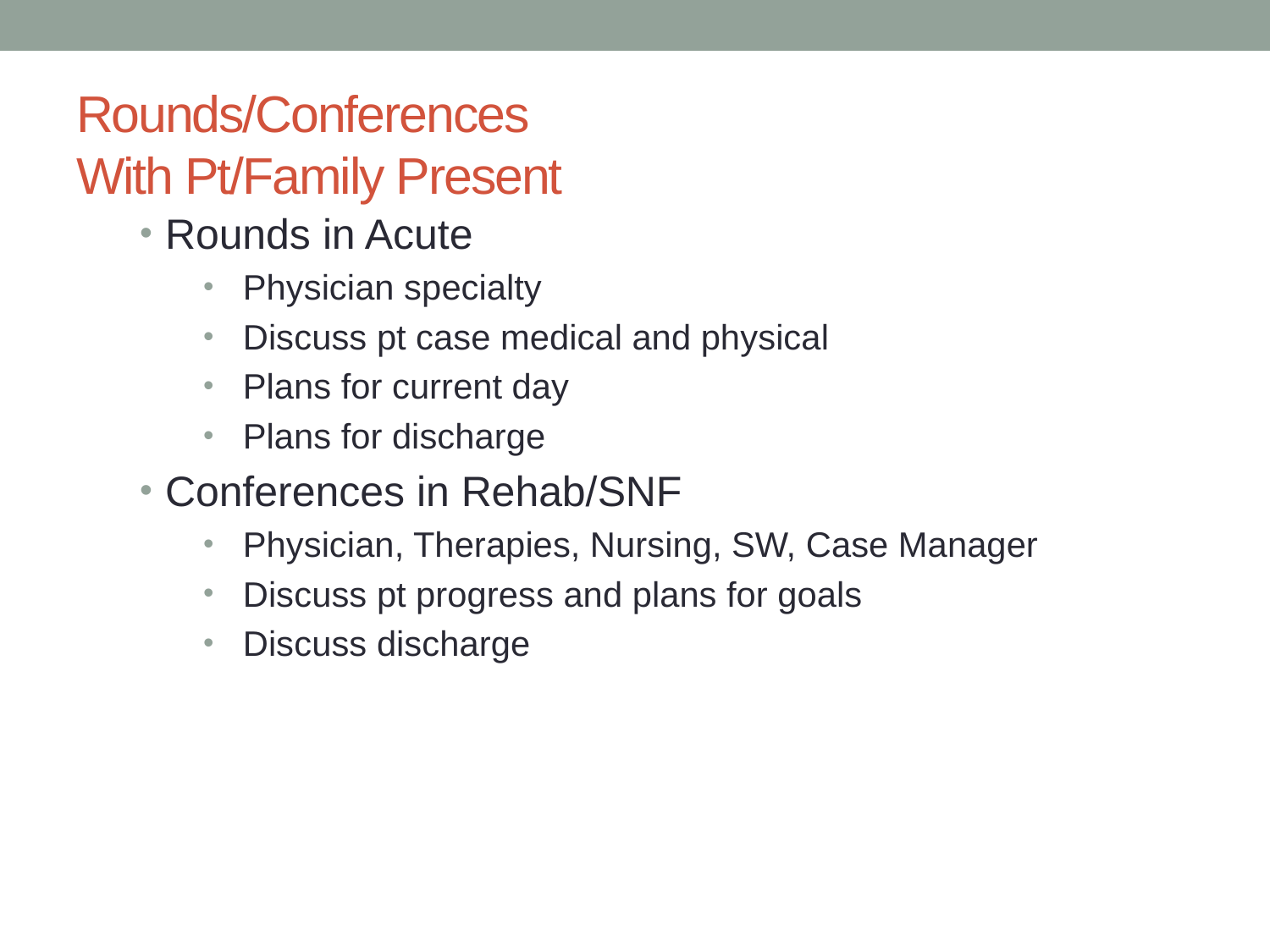

# Rounds/Conferences With Pt/Family Present
Rounds in Acute
Physician specialty
Discuss pt case medical and physical
Plans for current day
Plans for discharge
Conferences in Rehab/SNF
Physician, Therapies, Nursing, SW, Case Manager
Discuss pt progress and plans for goals
Discuss discharge